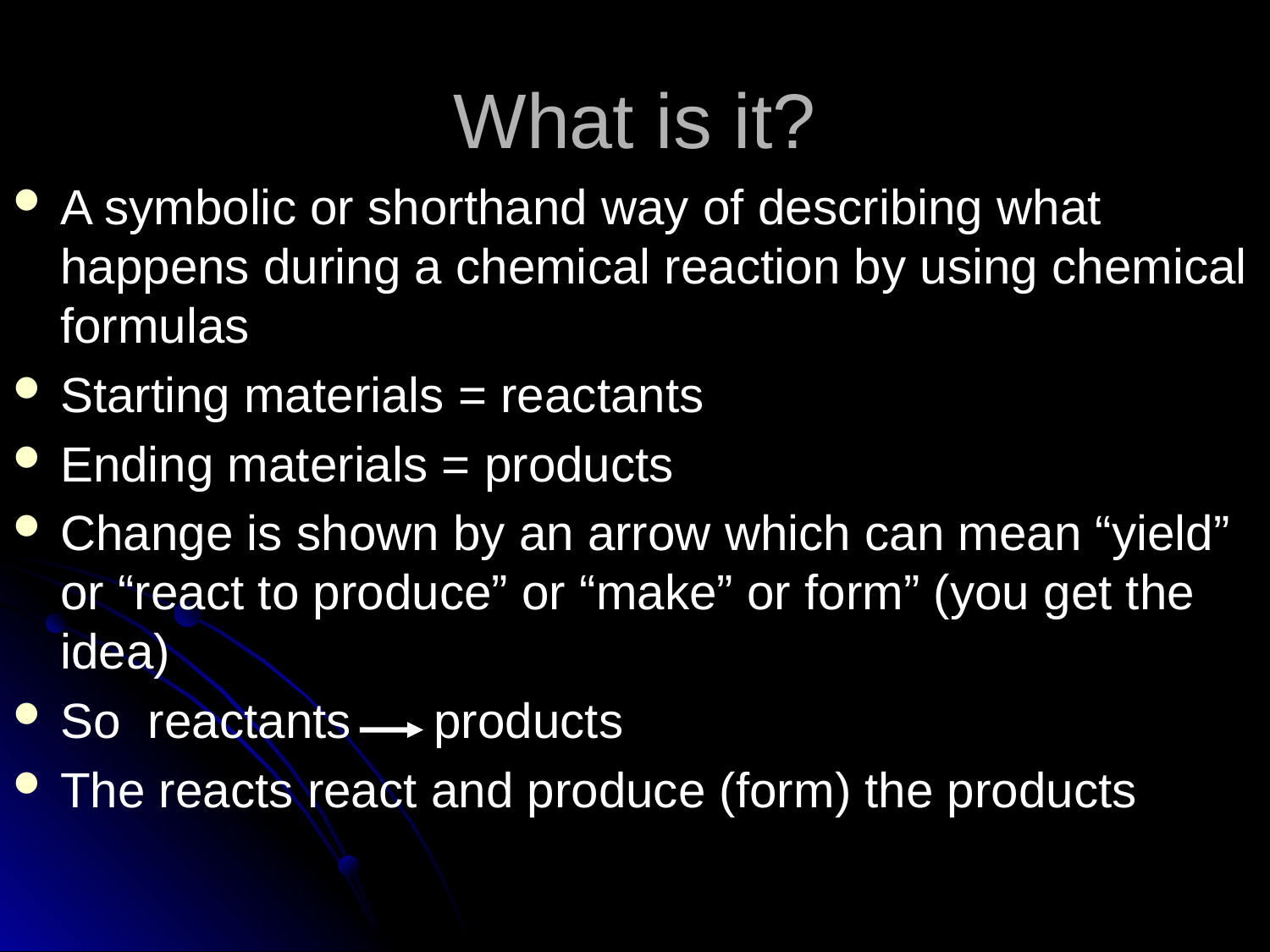

# What is it?
A symbolic or shorthand way of describing what happens during a chemical reaction by using chemical formulas
Starting materials = reactants
Ending materials = products
Change is shown by an arrow which can mean “yield” or “react to produce” or “make” or form” (you get the idea)
So  reactants      products
The reacts react and produce (form) the products